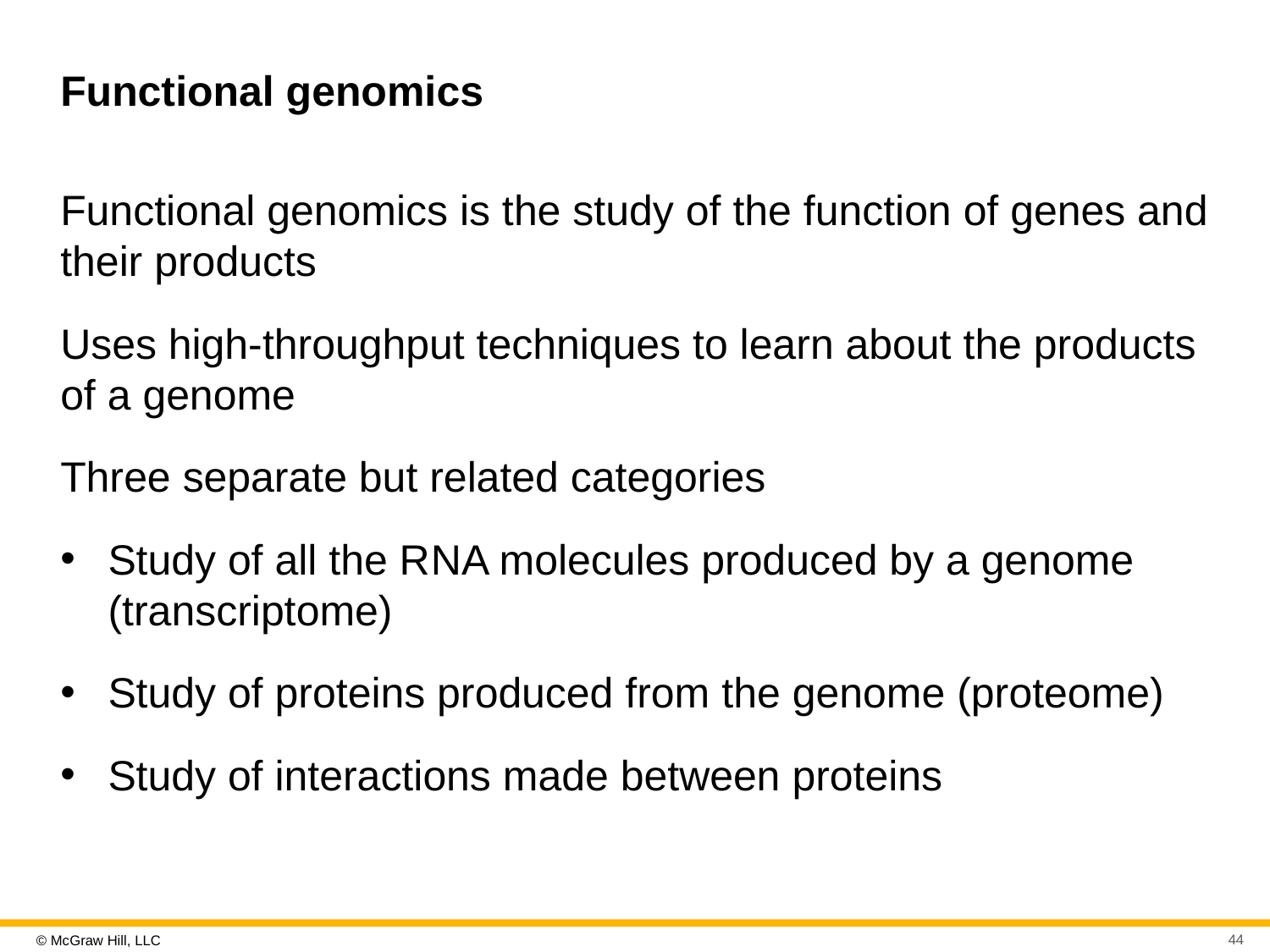

# Functional genomics
Functional genomics is the study of the function of genes and their products
Uses high-throughput techniques to learn about the products of a genome
Three separate but related categories
Study of all the R N A molecules produced by a genome (transcriptome)
Study of proteins produced from the genome (proteome)
Study of interactions made between proteins
44